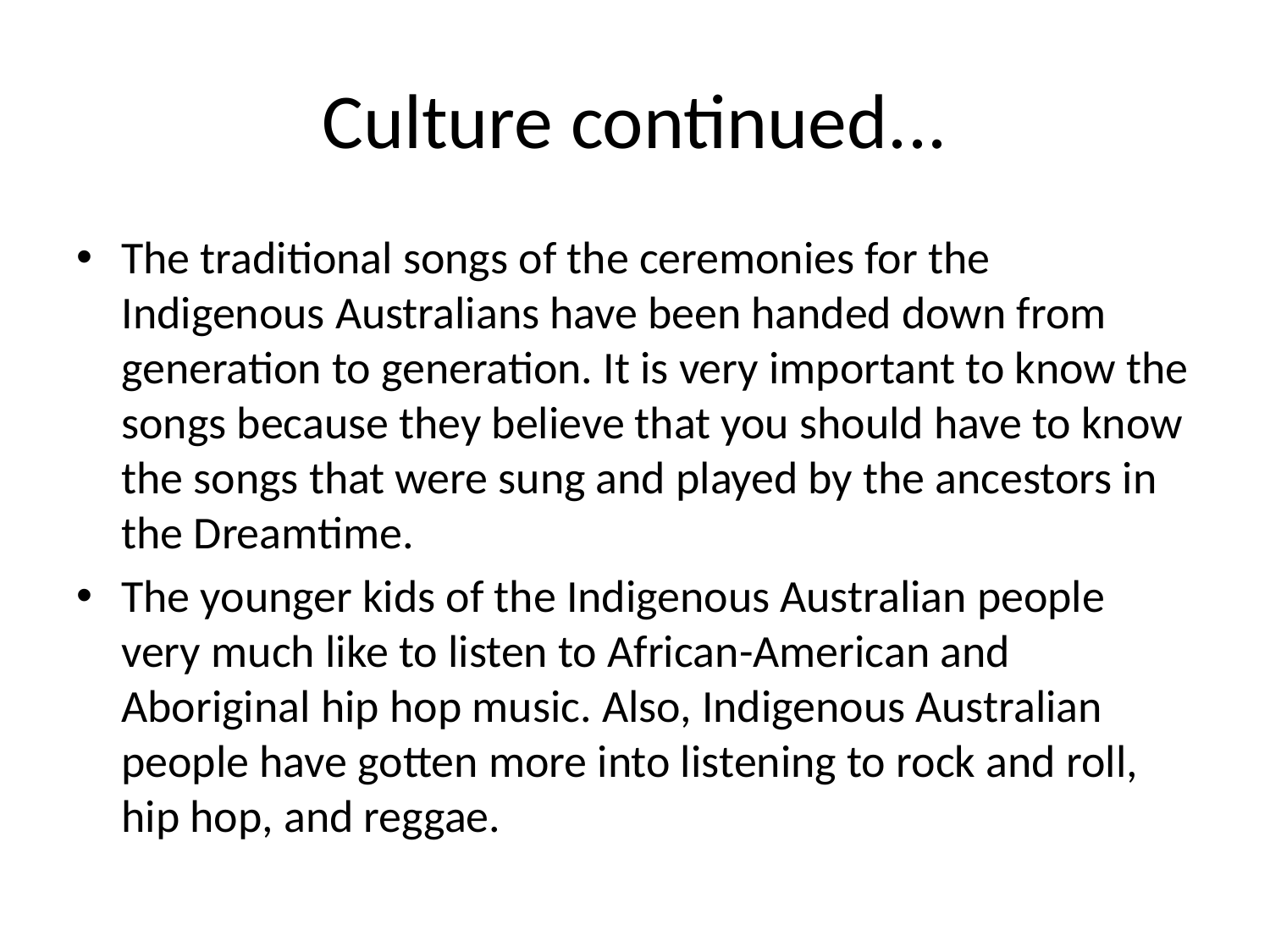

# Culture continued...
The traditional songs of the ceremonies for the Indigenous Australians have been handed down from generation to generation. It is very important to know the songs because they believe that you should have to know the songs that were sung and played by the ancestors in the Dreamtime.
The younger kids of the Indigenous Australian people very much like to listen to African-American and Aboriginal hip hop music. Also, Indigenous Australian people have gotten more into listening to rock and roll, hip hop, and reggae.